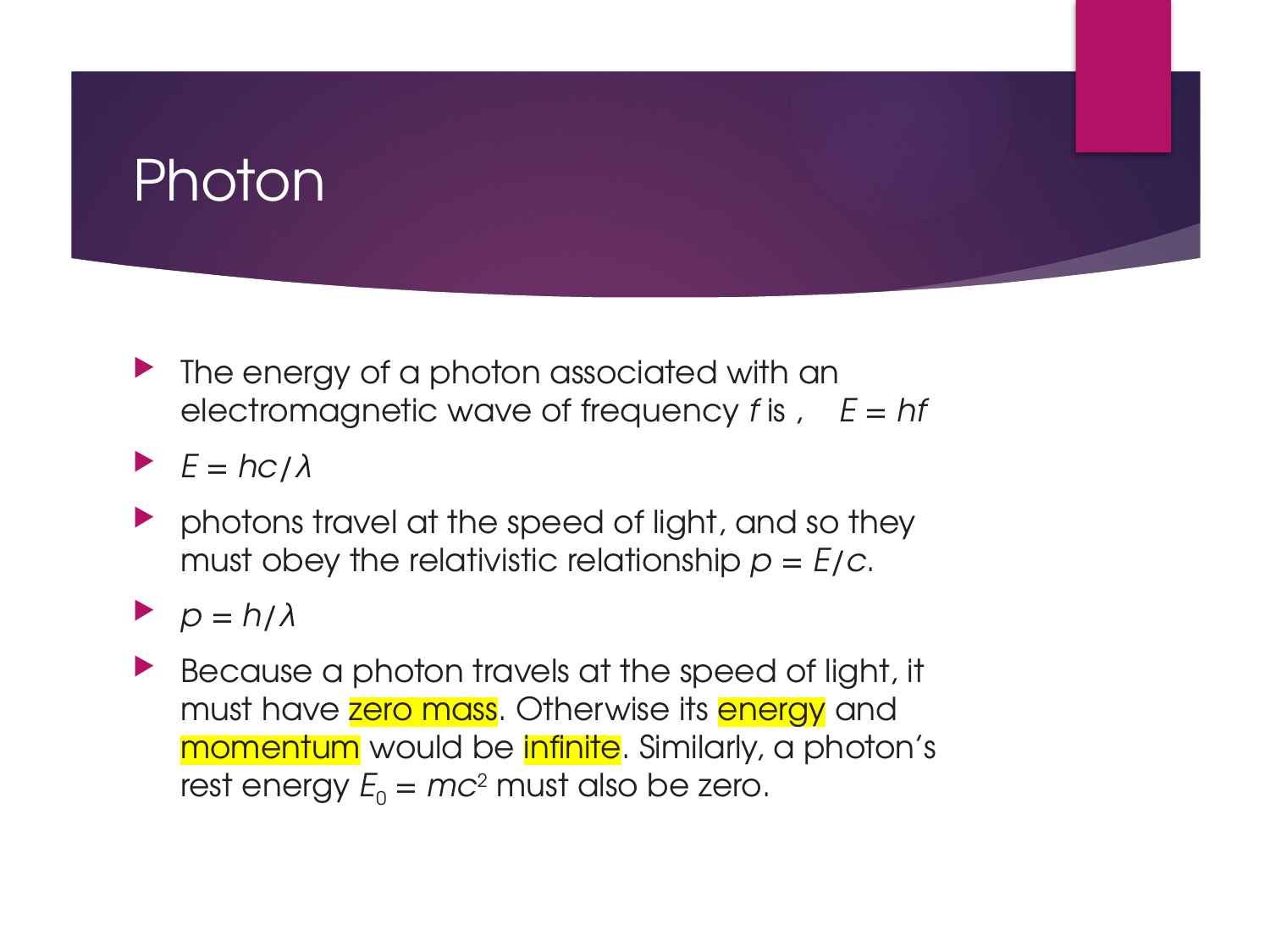

# Photon
The energy of a photon associated with an electromagnetic wave of frequency f is ,    E = hf
E = hc/λ
photons travel at the speed of light, and so they must obey the relativistic relationship p = E/c.
p = h/λ
Because a photon travels at the speed of light, it must have zero mass. Otherwise its energy and momentum would be infinite. Similarly, a photon’s rest energy E0 = mc2 must also be zero.